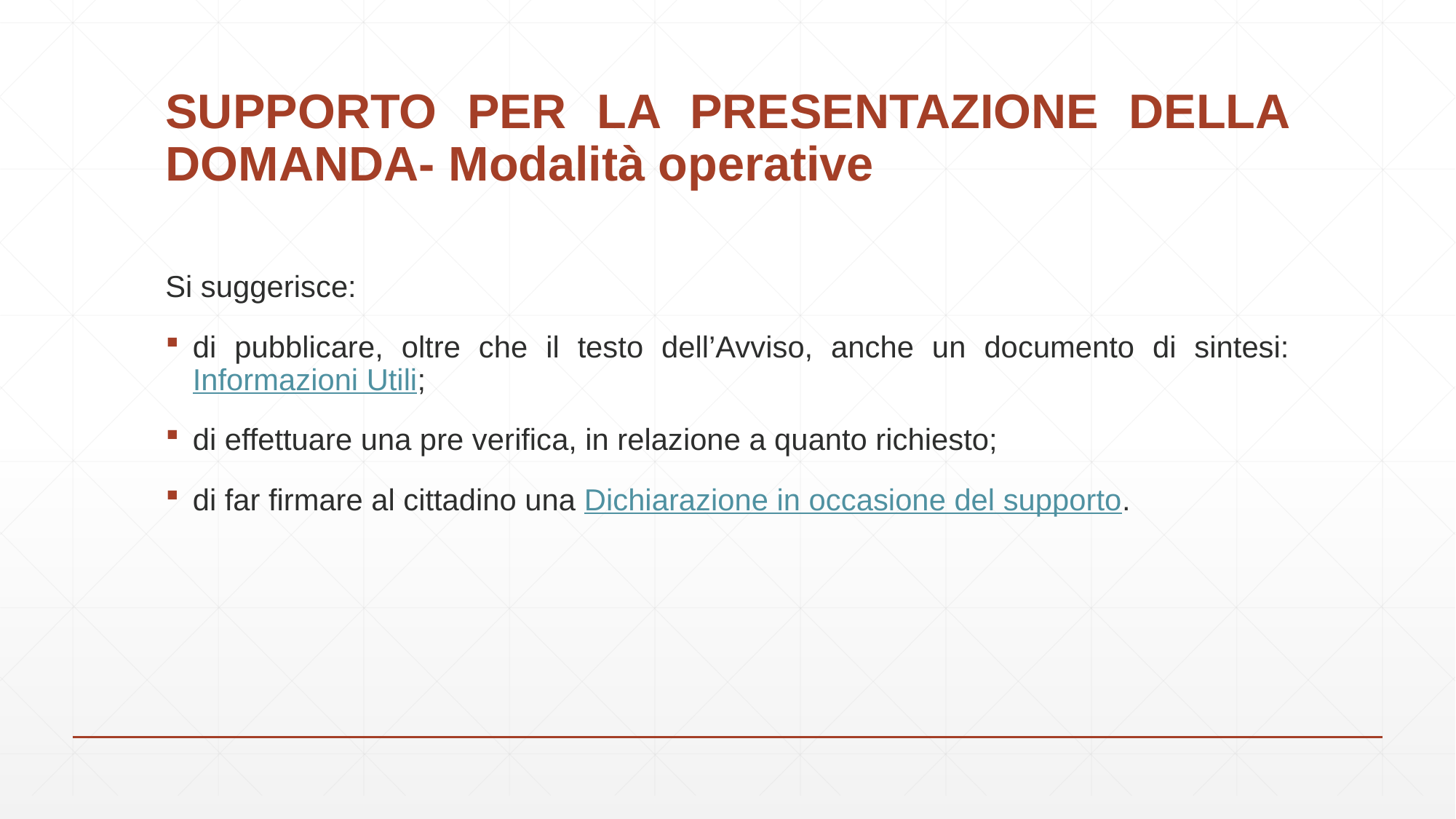

# SUPPORTO PER LA PRESENTAZIONE DELLA DOMANDA- Modalità operative

Si suggerisce:
di pubblicare, oltre che il testo dell’Avviso, anche un documento di sintesi: Informazioni Utili;
di effettuare una pre verifica, in relazione a quanto richiesto;
di far firmare al cittadino una Dichiarazione in occasione del supporto.